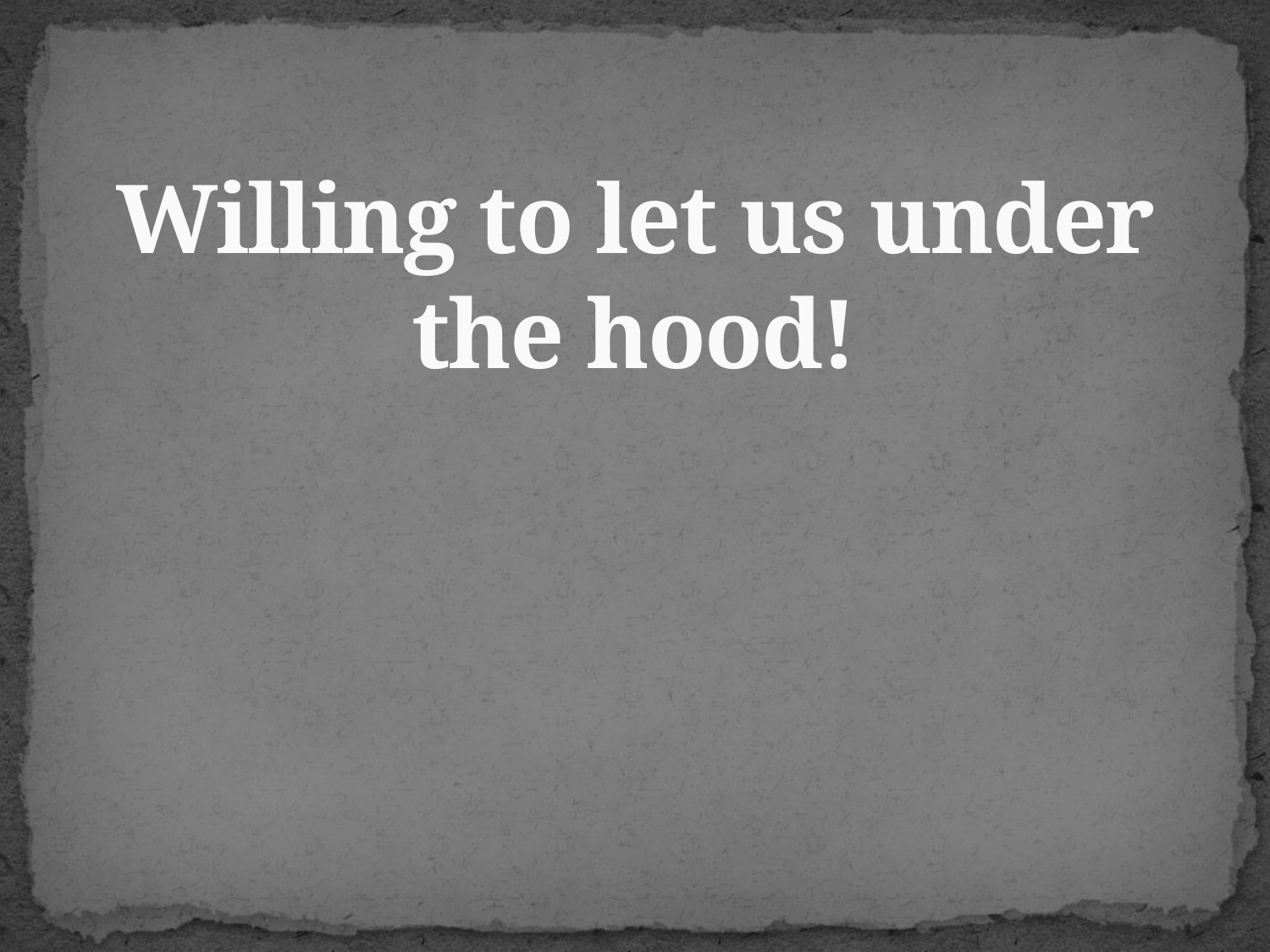

# Willing to let us under the hood!